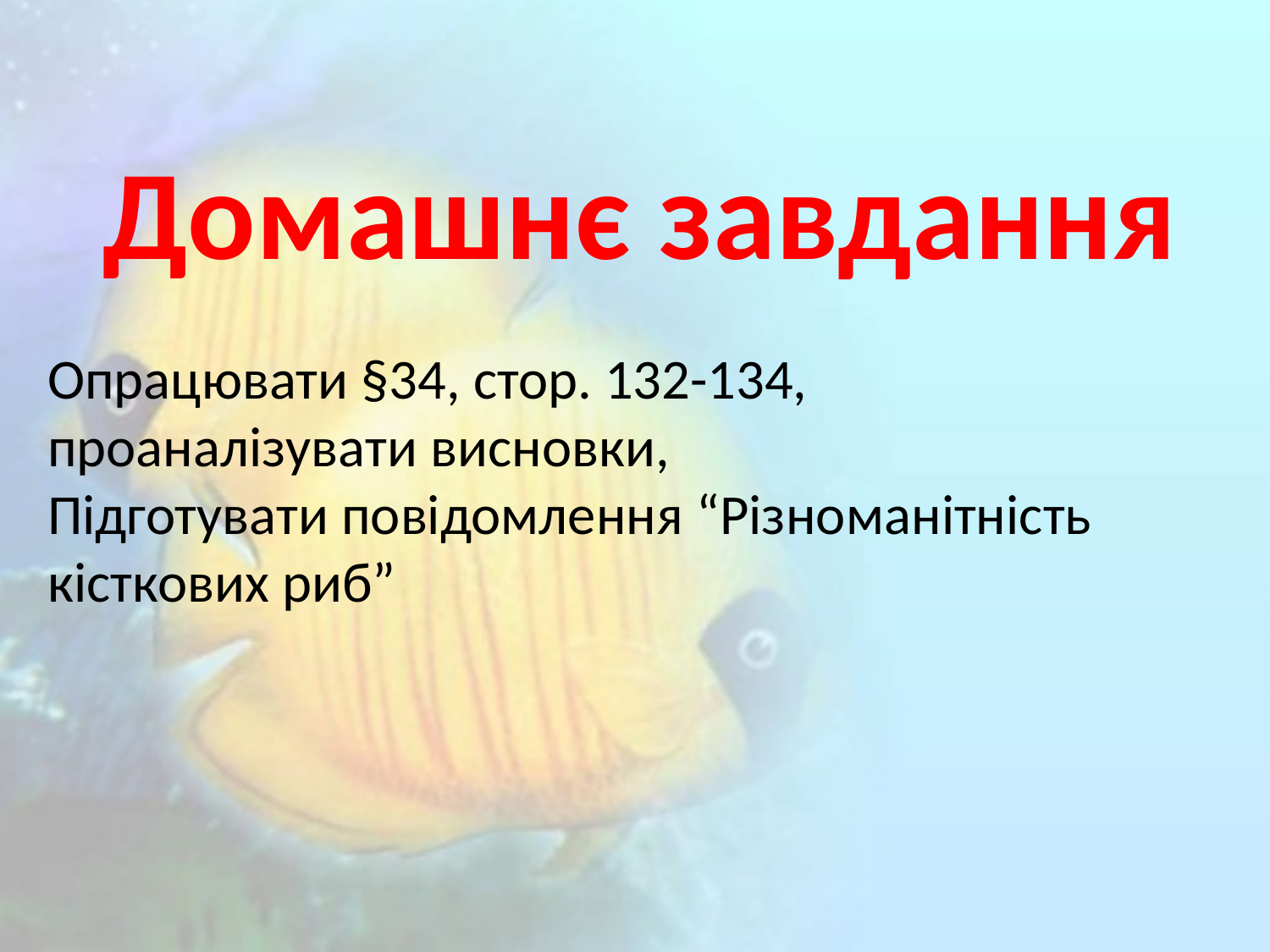

Домашнє завдання
Опрацювати §34, стор. 132-134,
проаналізувати висновки,
Підготувати повідомлення “Різноманітність кісткових риб”